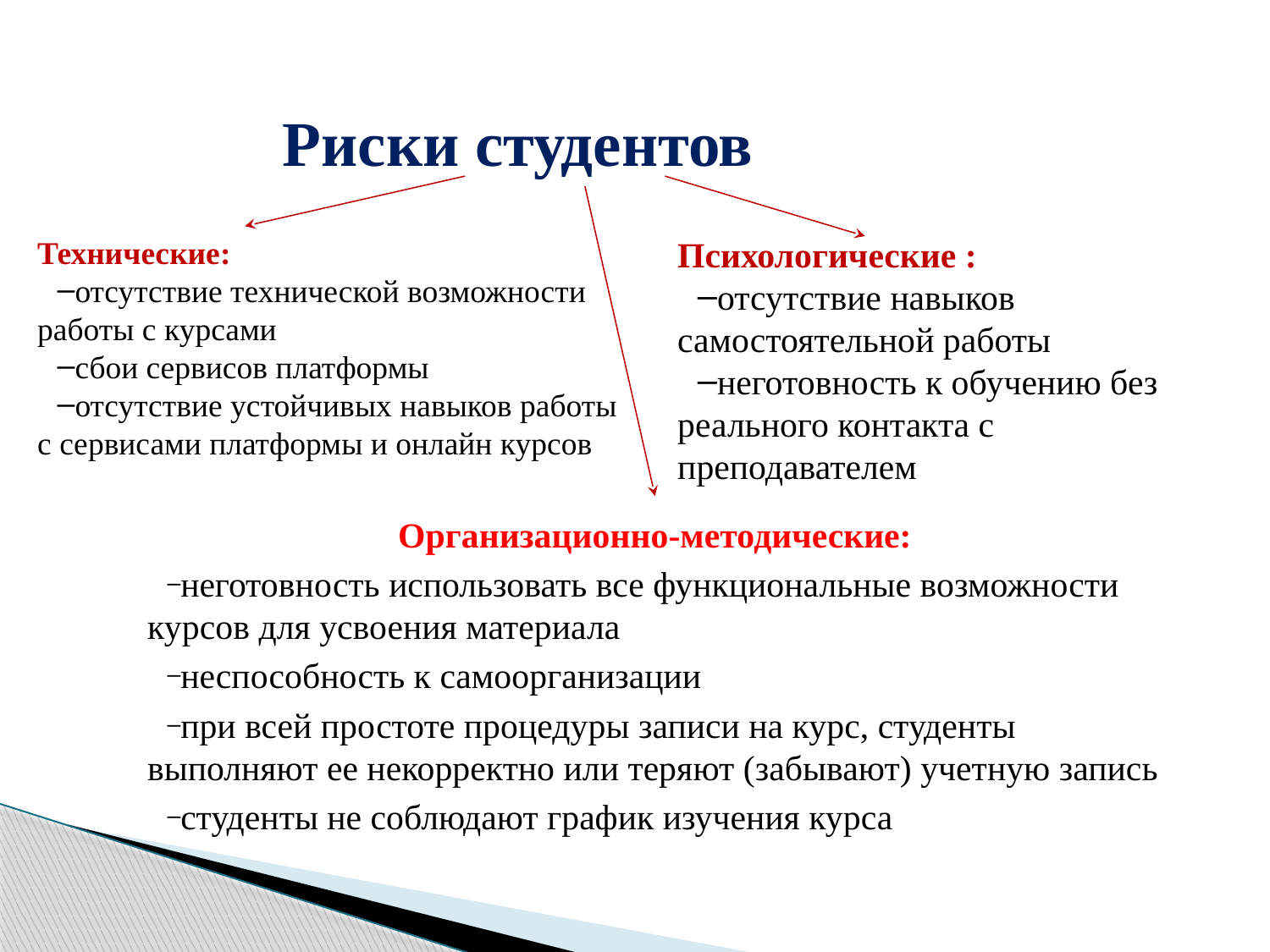

Риски студентов
Технические:
отсутствие технической возможности работы с курсами
сбои сервисов платформы
отсутствие устойчивых навыков работы с сервисами платформы и онлайн курсов

Психологические :
отсутствие навыков самостоятельной работы
неготовность к обучению без реального контакта с  преподавателем
Организационно-методические:
неготовность использовать все функциональные возможности  курсов для усвоения материала
неспособность к самоорганизации
при всей простоте процедуры записи на курс, студенты выполняют ее некорректно или теряют (забывают) учетную запись
студенты не соблюдают график изучения курса